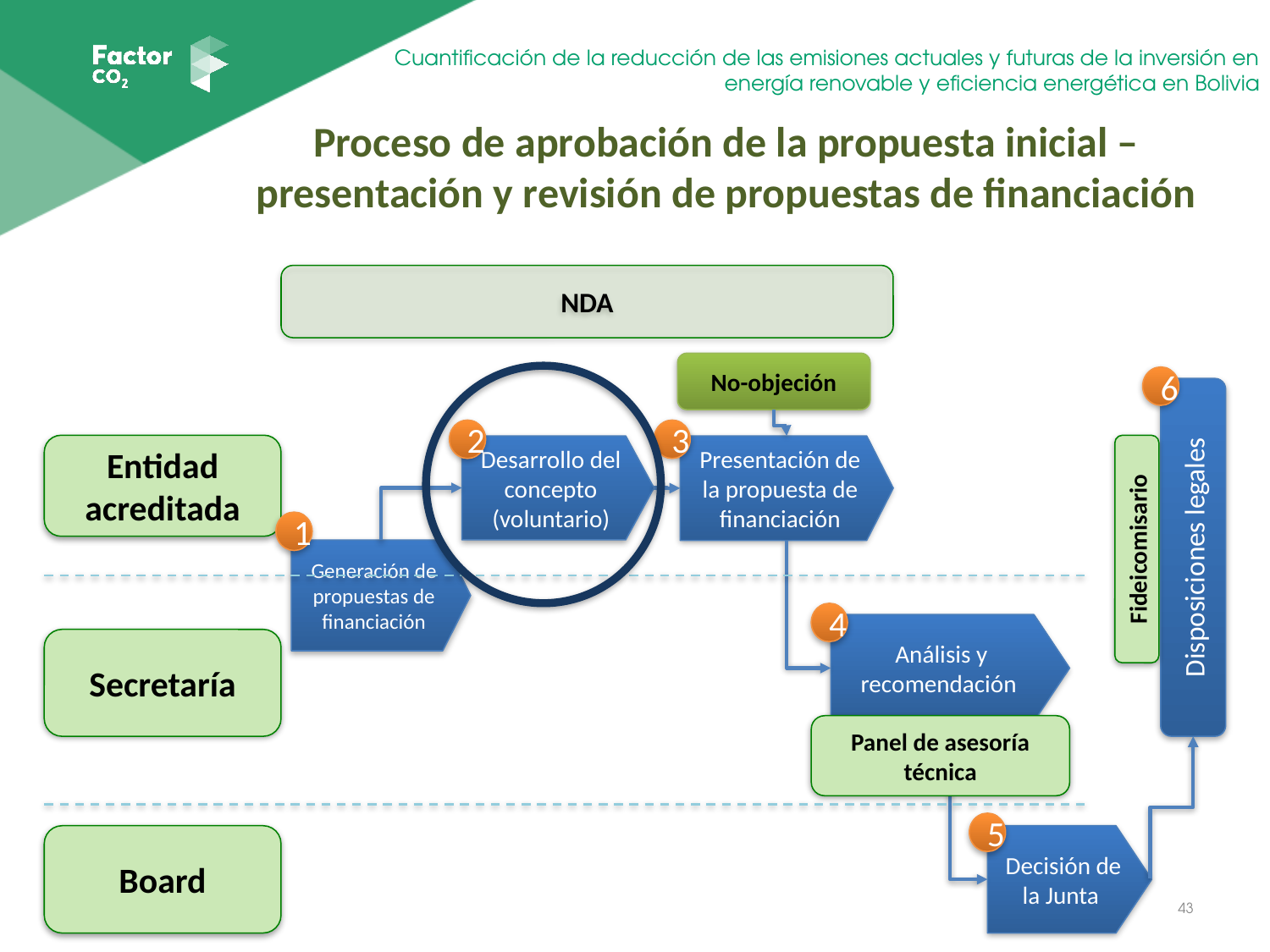

Proceso de aprobación de la propuesta inicial – presentación y revisión de propuestas de financiación
NDA
No-objeción

6
Disposiciones legales
2
3
Entidad acreditada
Desarrollo del concepto (voluntario)
Presentación de la propuesta de financiación
1
Fideicomisario
Generación de propuestas de financiación
4
Análisis y recomendación
Secretaría
Panel de asesoría técnica
5
 Decisión de la Junta
Board
43